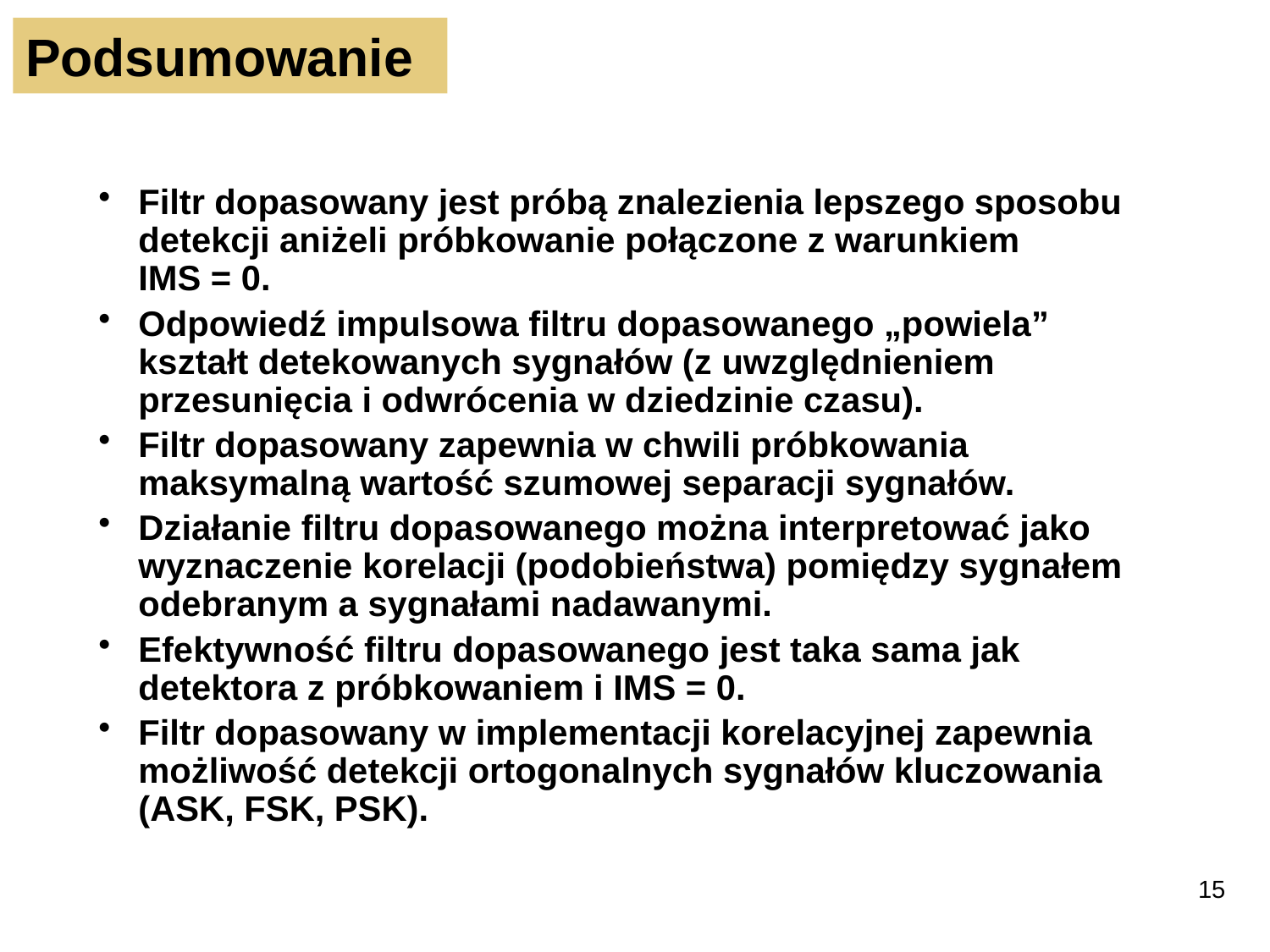

Podsumowanie

Filtr dopasowany jest próbą znalezienia lepszego sposobu detekcji aniżeli próbkowanie połączone z warunkiem
IMS = 0.
Odpowiedź impulsowa filtru dopasowanego „powiela” kształt detekowanych sygnałów (z uwzględnieniem przesunięcia i odwrócenia w dziedzinie czasu).
Filtr dopasowany zapewnia w chwili próbkowania maksymalną wartość szumowej separacji sygnałów.
Działanie filtru dopasowanego można interpretować jako wyznaczenie korelacji (podobieństwa) pomiędzy sygnałem odebranym a sygnałami nadawanymi.
Efektywność filtru dopasowanego jest taka sama jak detektora z próbkowaniem i IMS = 0.
Filtr dopasowany w implementacji korelacyjnej zapewnia możliwość detekcji ortogonalnych sygnałów kluczowania (ASK, FSK, PSK).

15